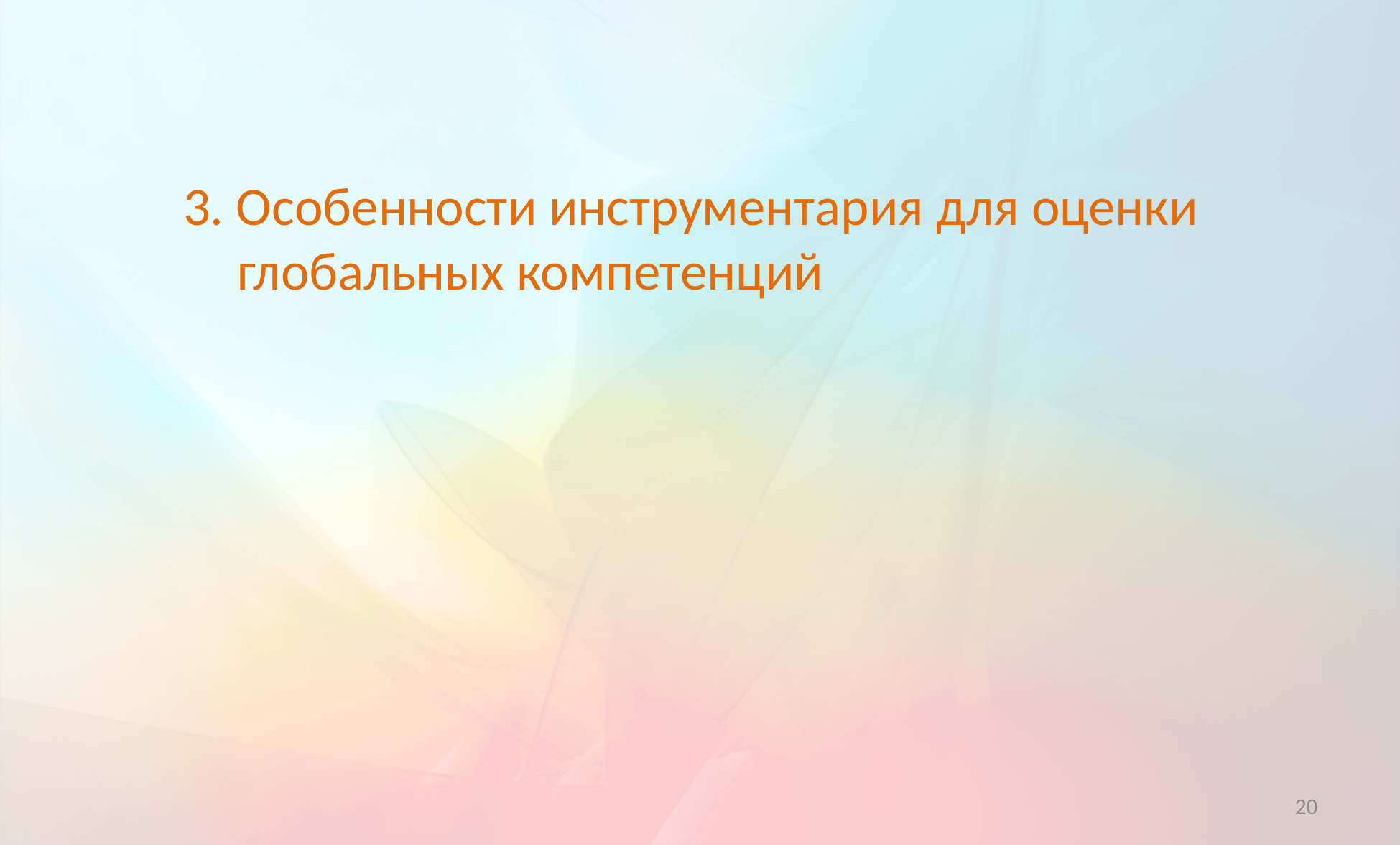

3. Особенности инструментария для оценки глобальных компетенций

20